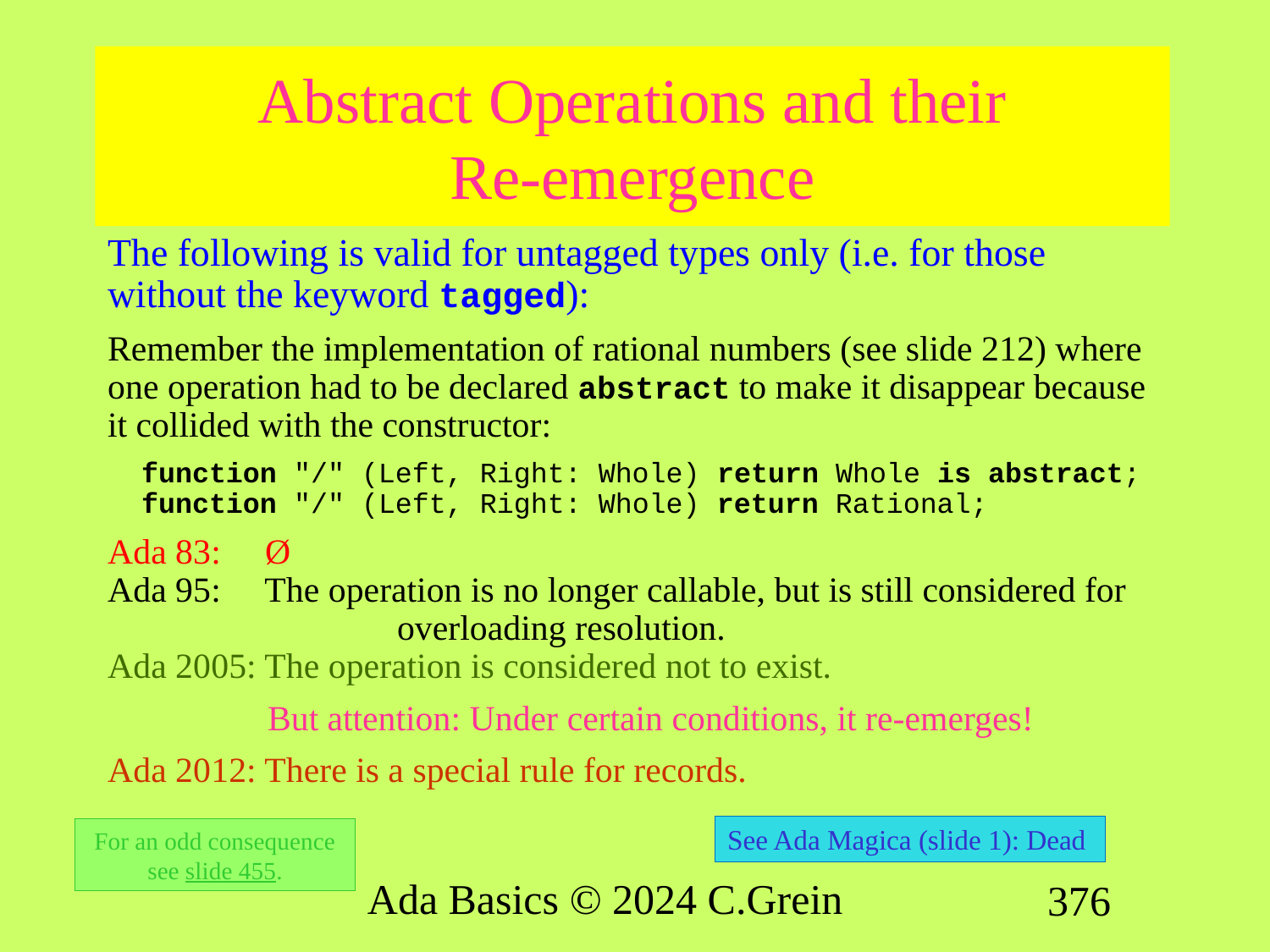

# Abstract Operations and their Re-emergence
The following is valid for untagged types only (i.e. for those without the keyword tagged):
Remember the implementation of rational numbers (see slide 212) where one operation had to be declared abstract to make it disappear because it collided with the constructor:
  function "/" (Left, Right: Whole) return Whole is abstract;
  function "/" (Left, Right: Whole) return Rational;
Ada 83:     Ø
Ada 95:     The operation is no longer callable, but is still considered for
		    overloading resolution.
Ada 2005: The operation is considered not to exist.
                  But attention: Under certain conditions, it re-emerges!
Ada 2012: There is a special rule for records.
See Ada Magica (slide 1): Dead
For an odd consequence see slide 455.
Ada Basics © 2024 C.Grein
376